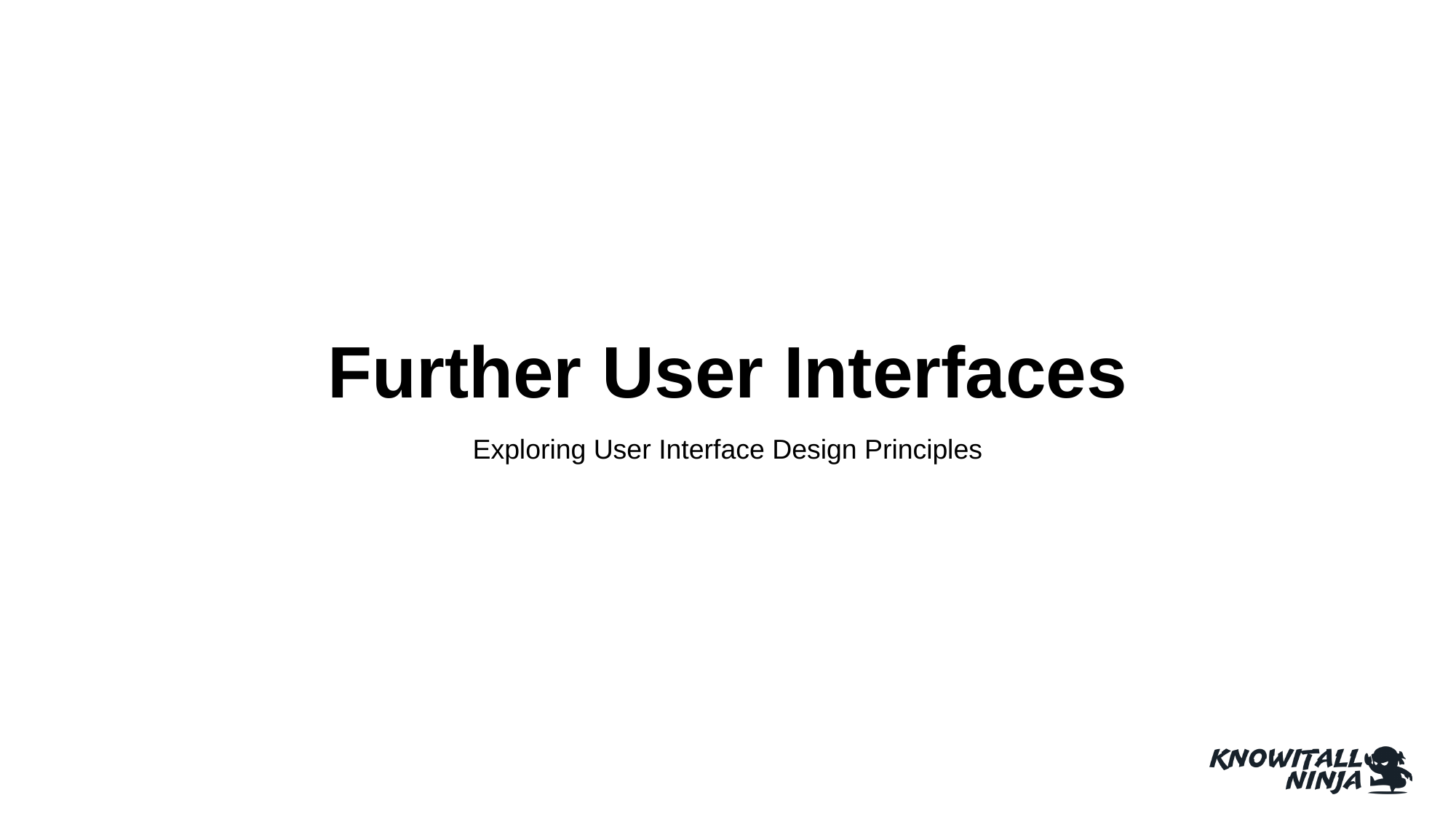

# Further User Interfaces
Exploring User Interface Design Principles